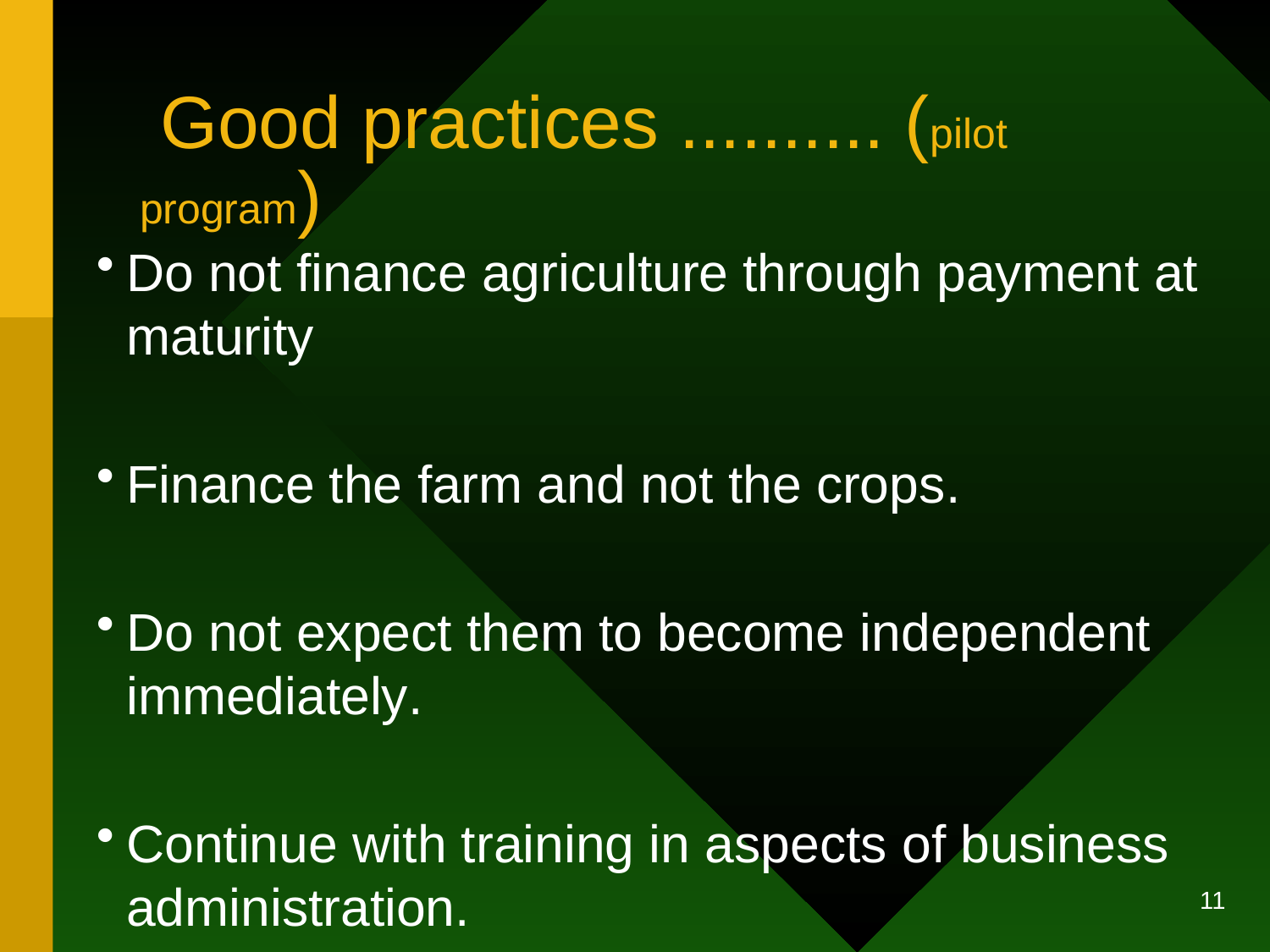

Good practices .......... (pilot program)

Do not finance agriculture through payment at maturity

Finance the farm and not the crops.

Do not expect them to become independent immediately.

Continue with training in aspects of business administration.
11